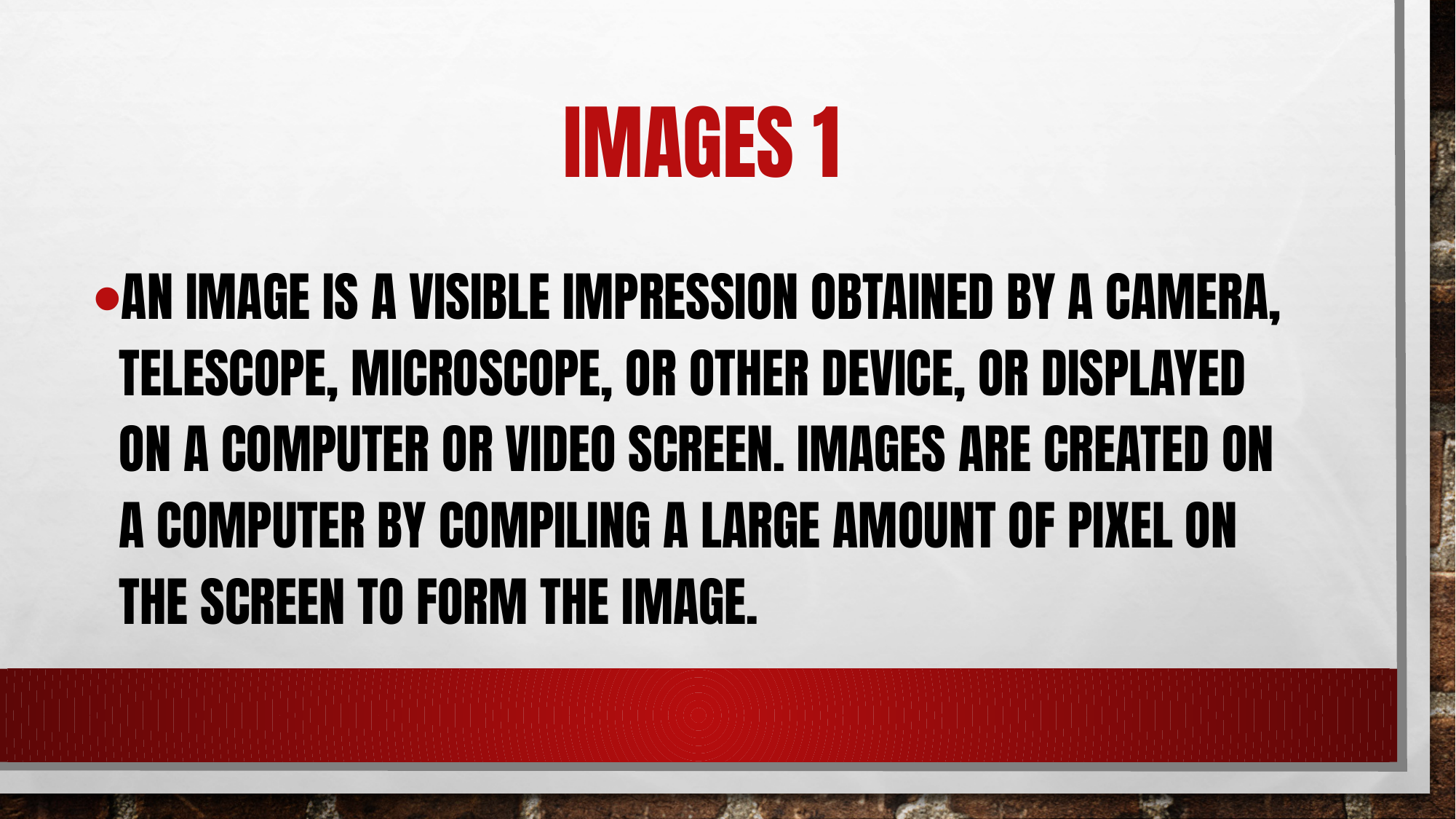

# Images 1
An image is a visible impression obtained by a camera, telescope, microscope, or other device, or displayed on a computer or video screen. Images are created on a computer by compiling a large amount of pixel on the screen to form the image.